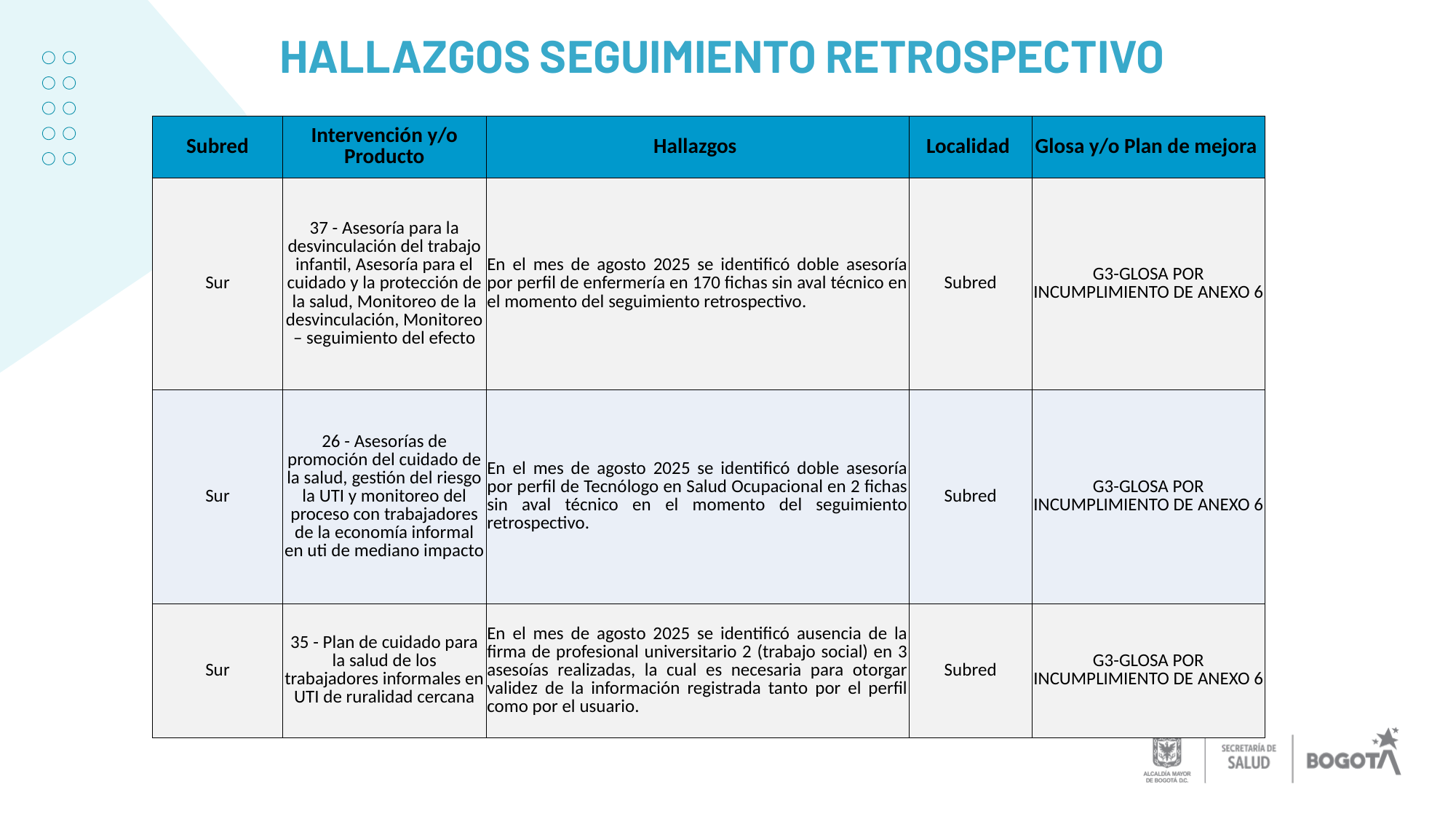

# HALLAZGOS SEGUIMIENTO RETROSPECTIVO
| Subred | Intervención y/o Producto | Hallazgos | Localidad | Glosa y/o Plan de mejora |
| --- | --- | --- | --- | --- |
| Sur | 37 - Asesoría para la desvinculación del trabajo infantil, Asesoría para el cuidado y la protección de la salud, Monitoreo de la desvinculación, Monitoreo – seguimiento del efecto | En el mes de agosto 2025 se identificó doble asesoría por perfil de enfermería en 170 fichas sin aval técnico en el momento del seguimiento retrospectivo. | Subred | G3-GLOSA POR INCUMPLIMIENTO DE ANEXO 6 |
| Sur | 26 - Asesorías de promoción del cuidado de la salud, gestión del riesgo la UTI y monitoreo del proceso con trabajadores de la economía informal en uti de mediano impacto | En el mes de agosto 2025 se identificó doble asesoría por perfil de Tecnólogo en Salud Ocupacional en 2 fichas sin aval técnico en el momento del seguimiento retrospectivo. | Subred | G3-GLOSA POR INCUMPLIMIENTO DE ANEXO 6 |
| Sur | 35 - Plan de cuidado para la salud de los trabajadores informales en UTI de ruralidad cercana | En el mes de agosto 2025 se identificó ausencia de la firma de profesional universitario 2 (trabajo social) en 3 asesoías realizadas, la cual es necesaria para otorgar validez de la información registrada tanto por el perfil como por el usuario. | Subred | G3-GLOSA POR INCUMPLIMIENTO DE ANEXO 6 |